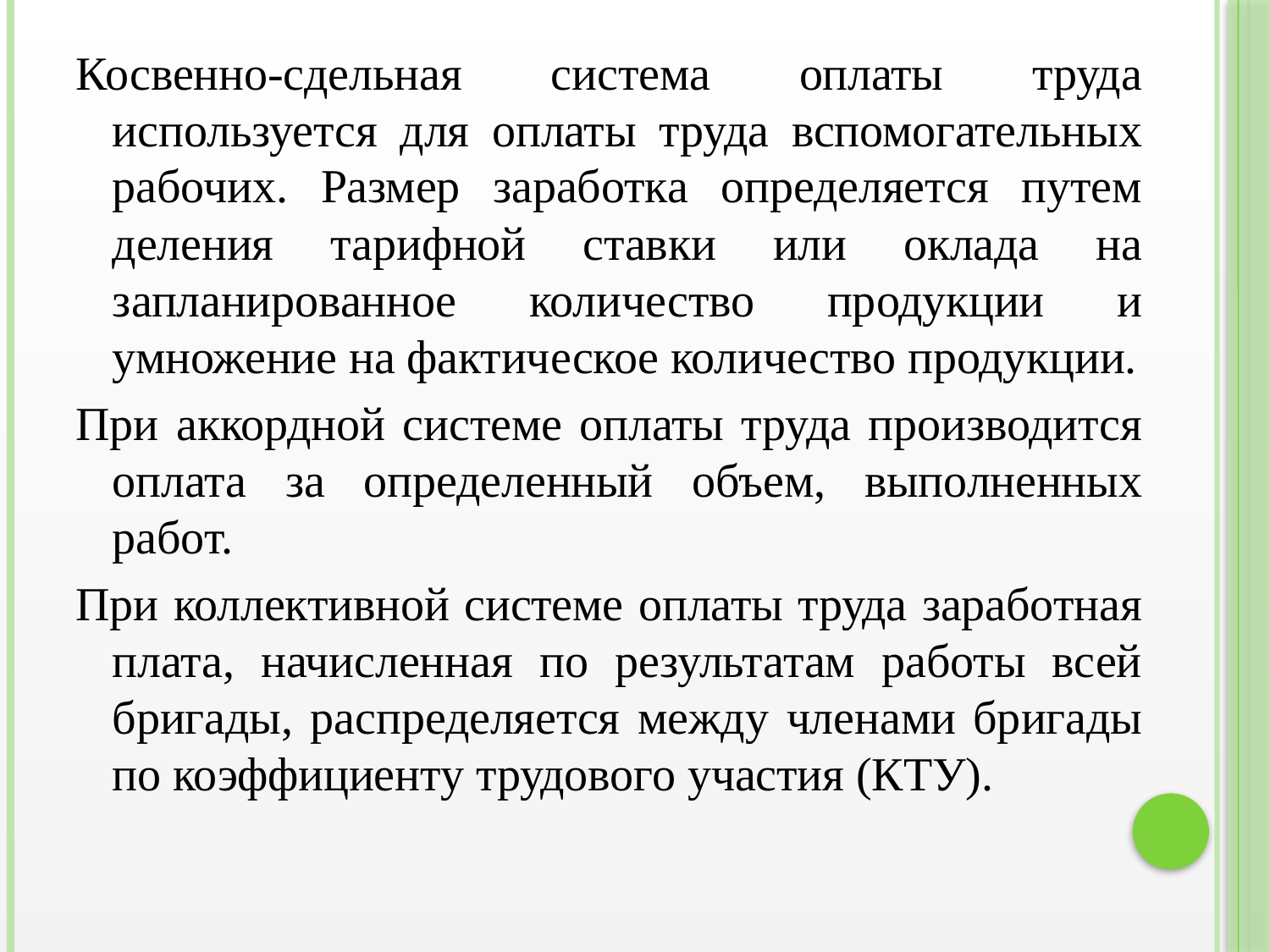

Косвенно-сдельная система оплаты труда используется для оплаты труда вспомогательных рабочих. Размер заработка определяется путем деления тарифной ставки или оклада на запланированное количество продукции и умножение на фактическое количество продукции.
При аккордной системе оплаты труда производится оплата за определенный объем, выполненных работ.
При коллективной системе оплаты труда заработная плата, начисленная по результатам работы всей бригады, распределяется между членами бригады по коэффициенту трудового участия (КТУ).